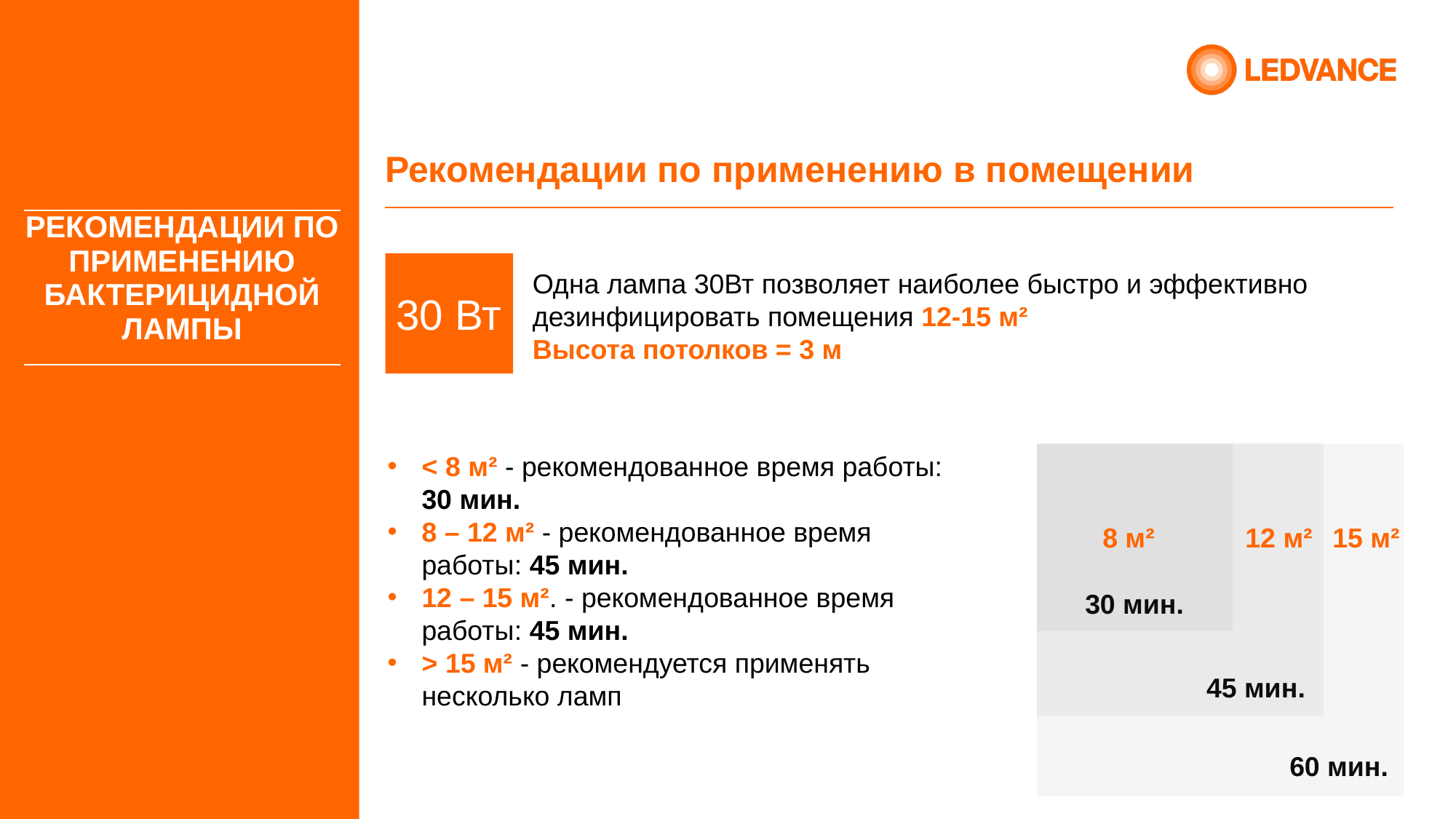

# Рекомендации по применению в помещении
| РЕКОМЕНДАЦИИ ПО ПРИМЕНЕНИЮ БАКТЕРИЦИДНОЙ ЛАМПЫ |
| --- |

Одна лампа 30Вт позволяет наиболее быстро и эффективно дезинфицировать помещения 12-15 м²
Высота потолков = 3 м
30 Вт
< 8 м² - рекомендованное время работы: 30 мин.
8 – 12 м² - рекомендованное время работы: 45 мин.
12 – 15 м². - рекомендованное время работы: 45 мин.
> 15 м² - рекомендуется применять несколько ламп

8 м²
12 м²
15 м²
30 мин.
45 мин.
60 мин.